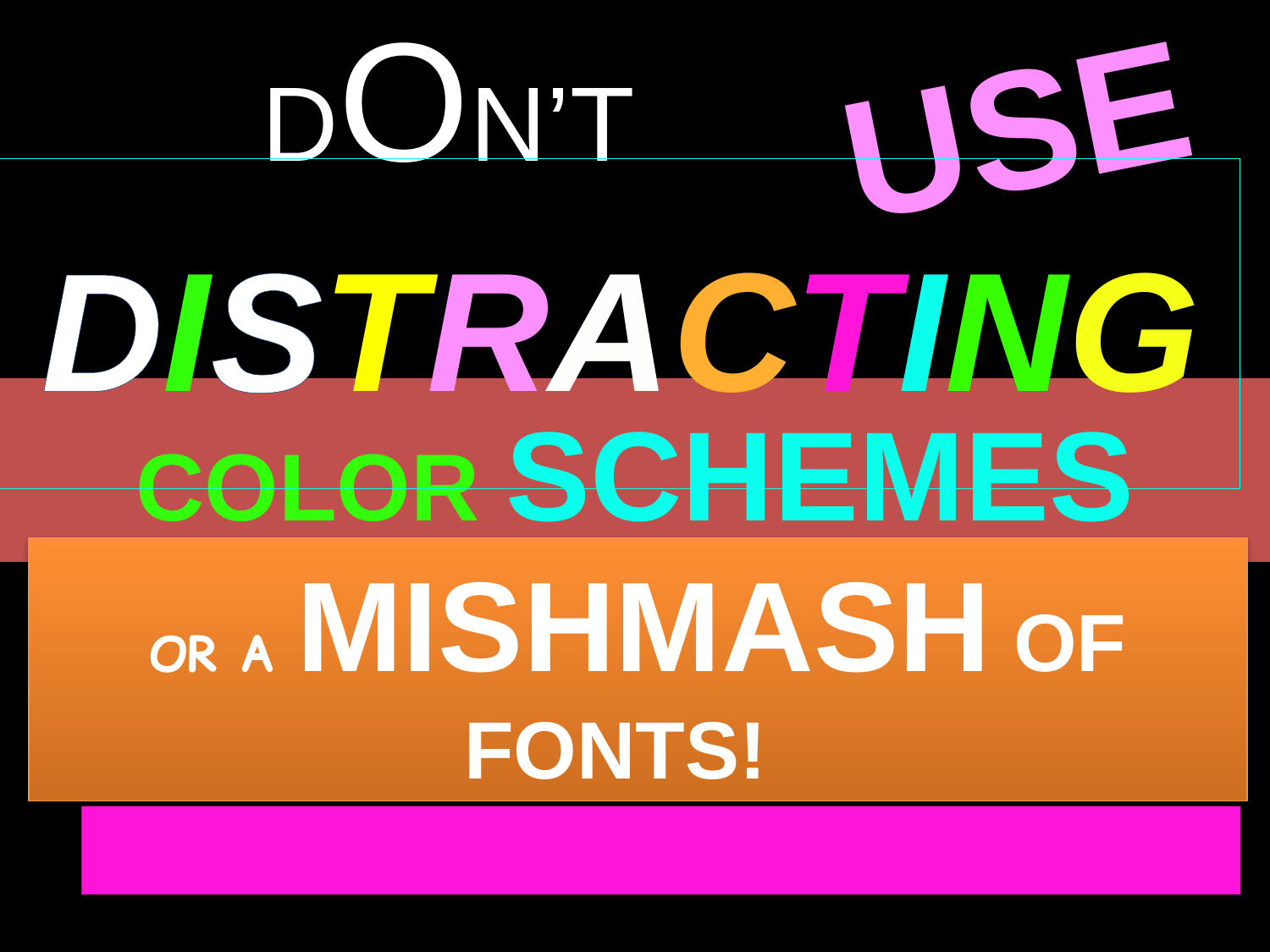

# DON’T
USE
DISTRACTING
COLOR SCHEMES
OR A MISHMASH OF FONTS!